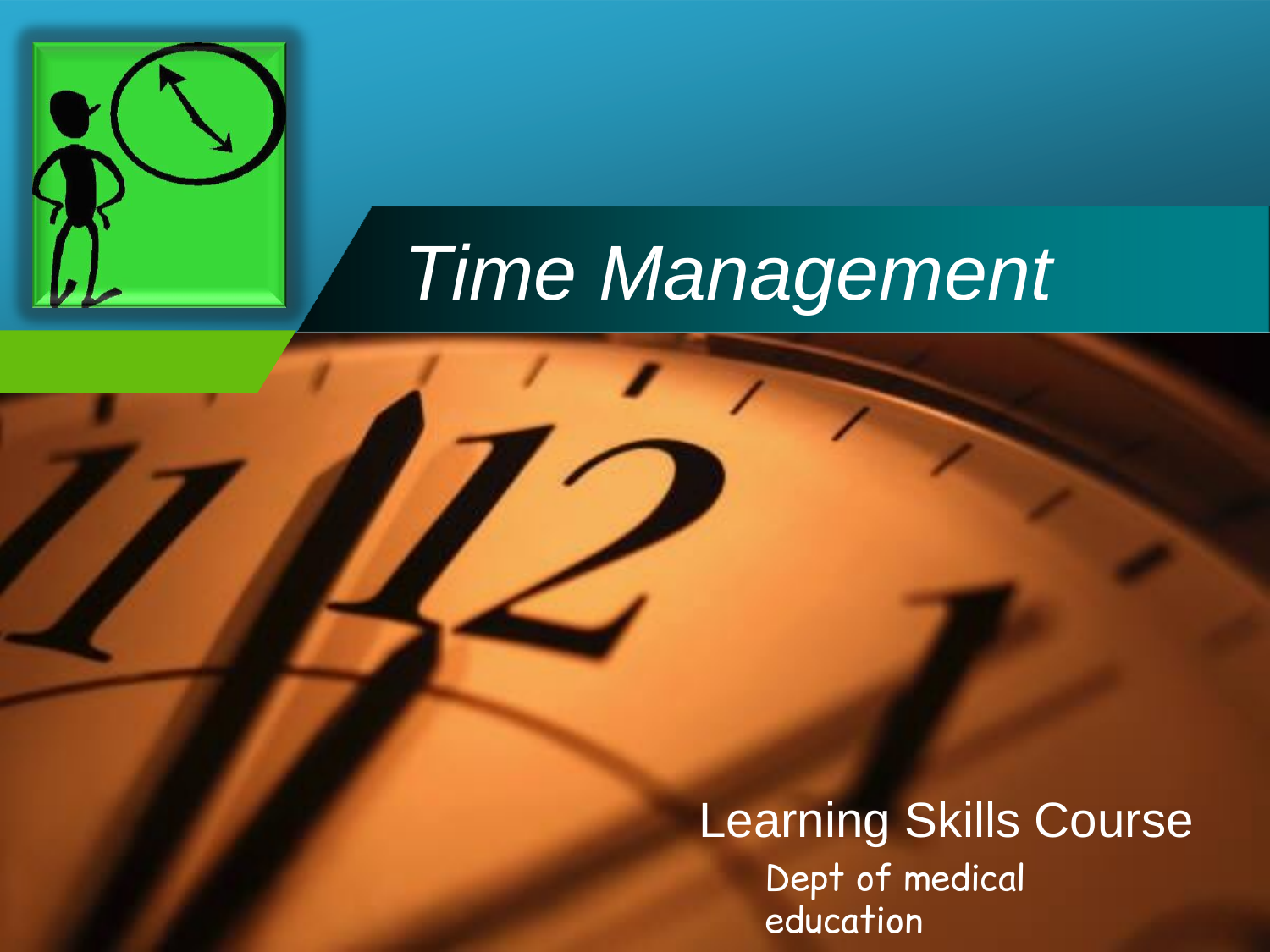

Company
LOGO
# Time Management

Learning Skills Course
Dept of medical education
College of Medicine